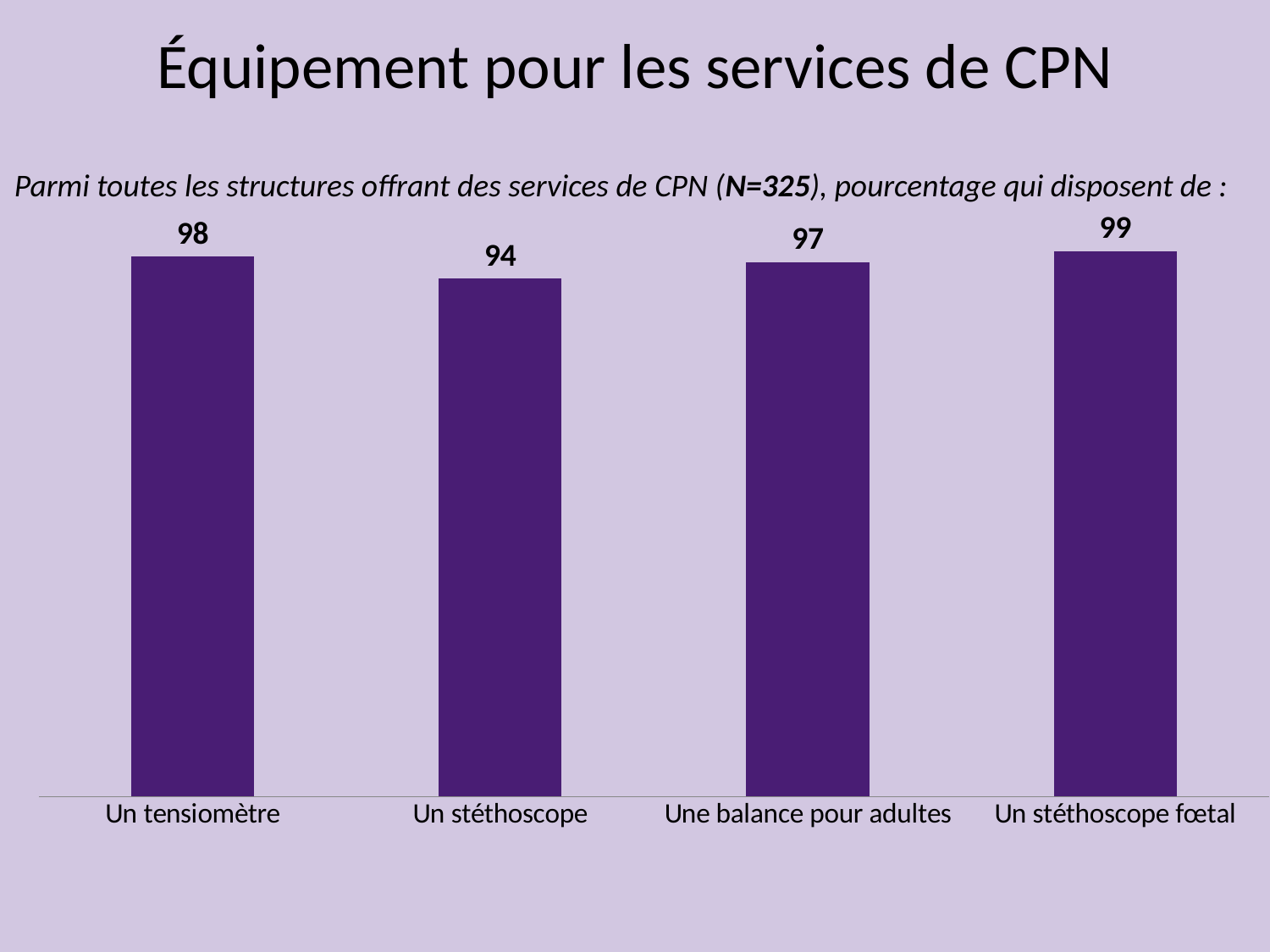

Équipement pour les services de CPN
Parmi toutes les structures offrant des services de CPN (N=325), pourcentage qui disposent de :

### Chart

| Category | Series 1 |
|---|---|
| Un tensiomètre | 98.0 |
| Un stéthoscope | 94.0 |
| Une balance pour adultes | 97.0 |
| Un stéthoscope fœtal | 99.0 |